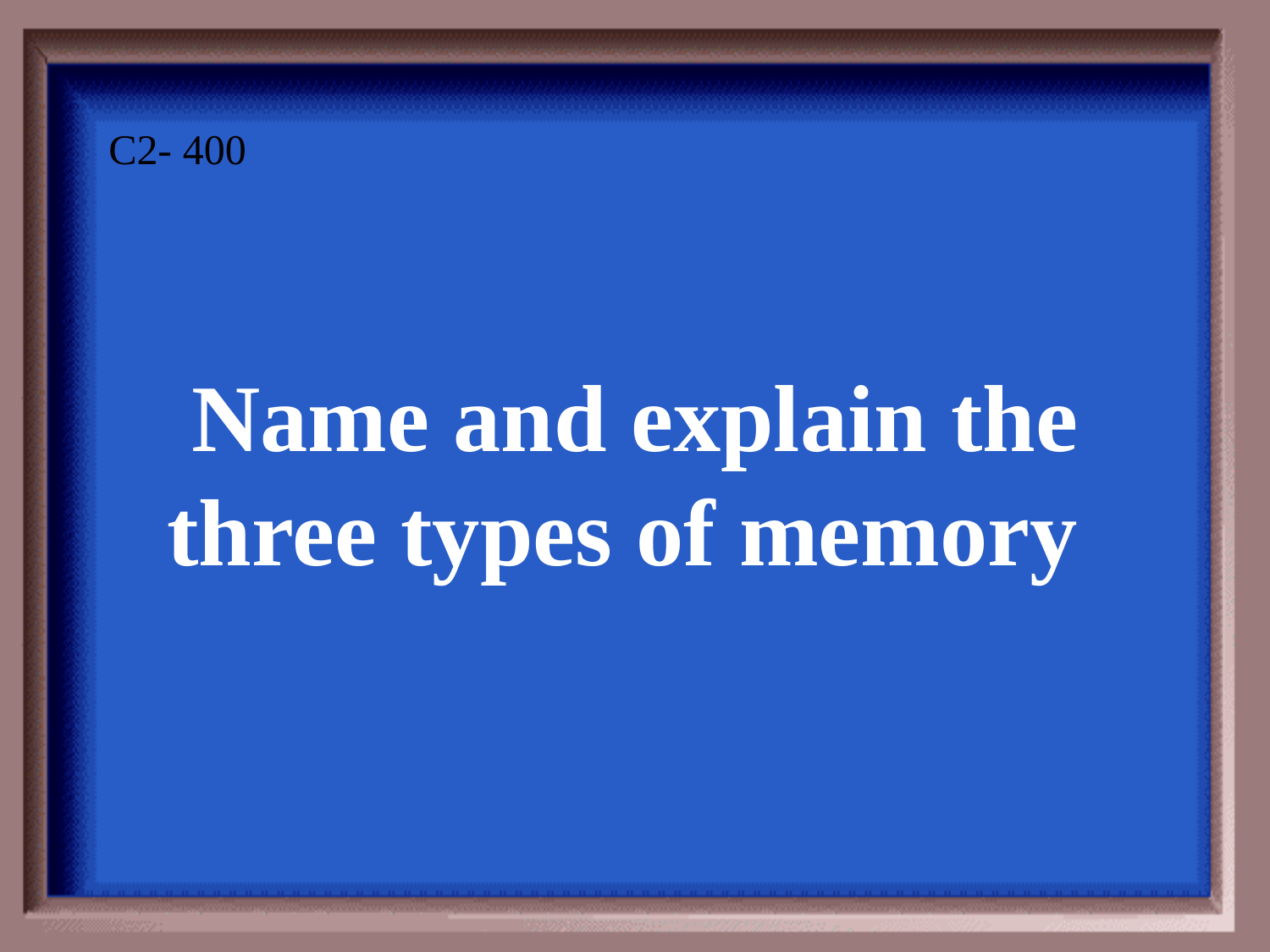

C2- 400
Name and explain the three types of memory